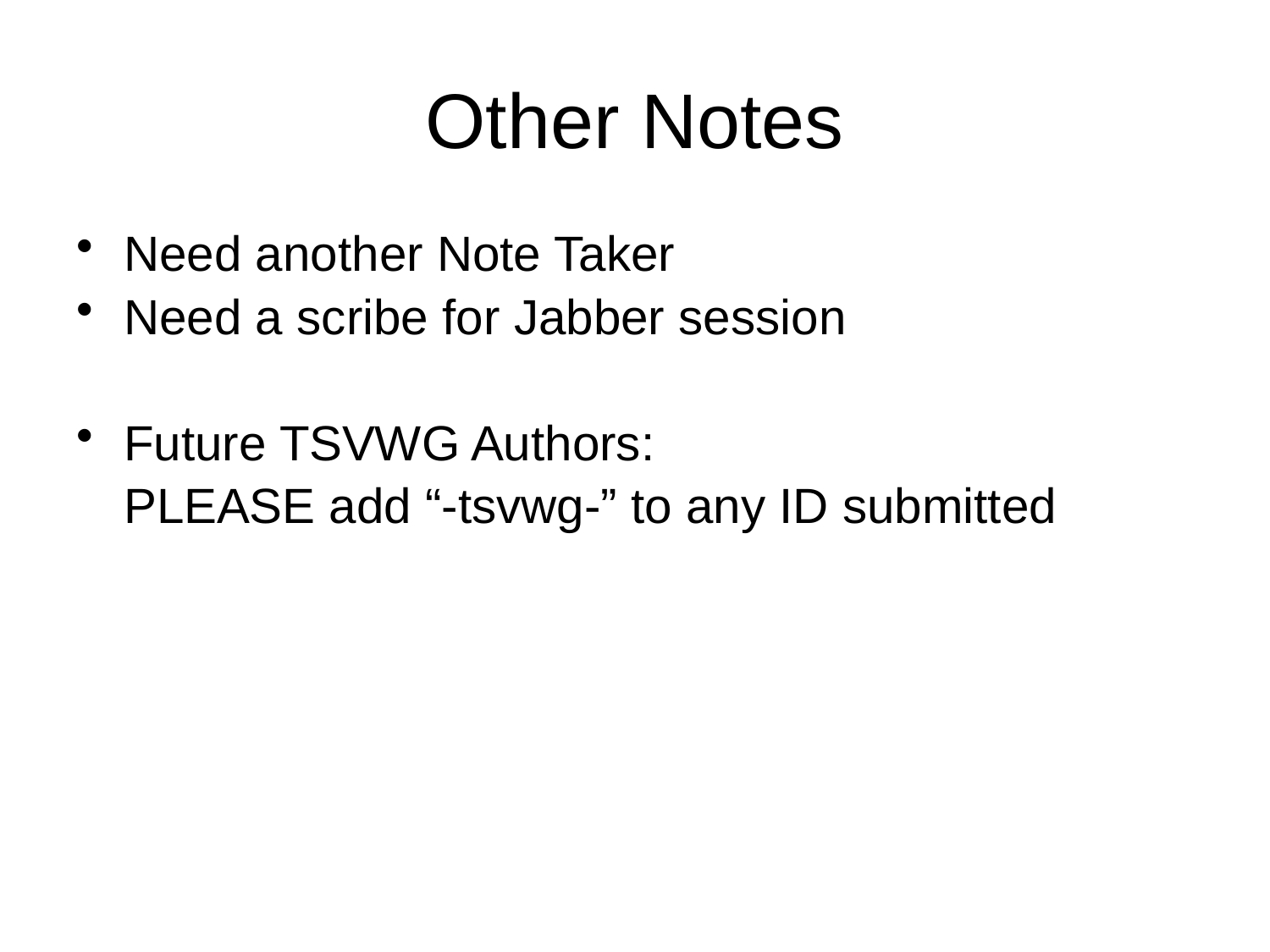

# Other Notes
Need another Note Taker
Need a scribe for Jabber session

Future TSVWG Authors:
	PLEASE add “-tsvwg-” to any ID submitted